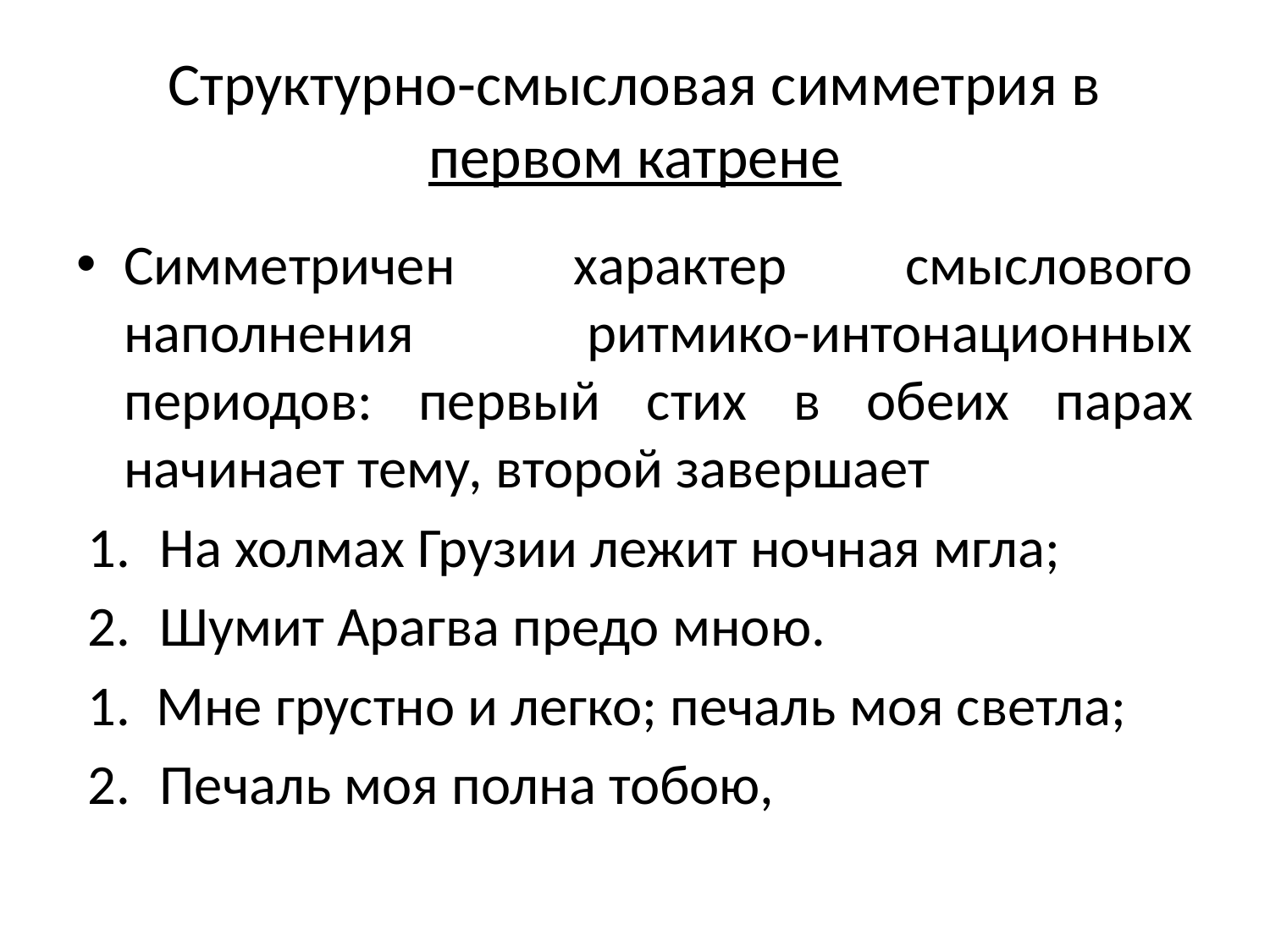

# Структурно-смысловая симметрия в первом катрене
Симметричен характер смыслового наполнения ритмико-интонационных периодов: первый стих в обеих парах начинает тему, второй завершает
На холмах Грузии лежит ночная мгла;
Шумит Арагва предо мною.
1.  Мне грустно и легко; печаль моя светла;
Печаль моя полна тобою,